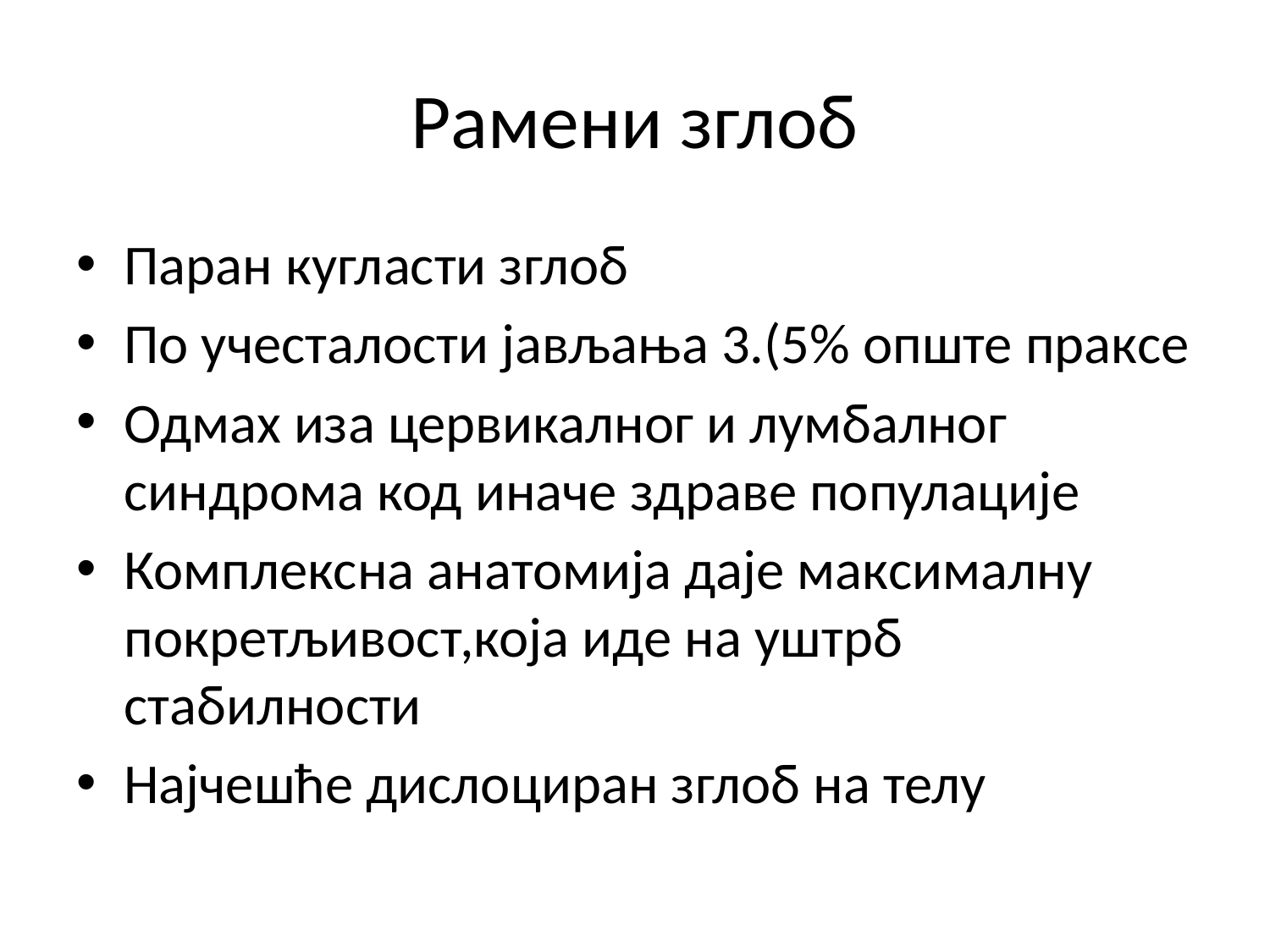

# Рамени зглоб
Паран кугласти зглоб
По учесталости јављања 3.(5% опште праксе
Одмах иза цервикалног и лумбалног синдрома код иначе здраве популације
Комплексна анатомија даје максималну покретљивост,која иде на уштрб стабилности
Најчешће дислоциран зглоб на телу